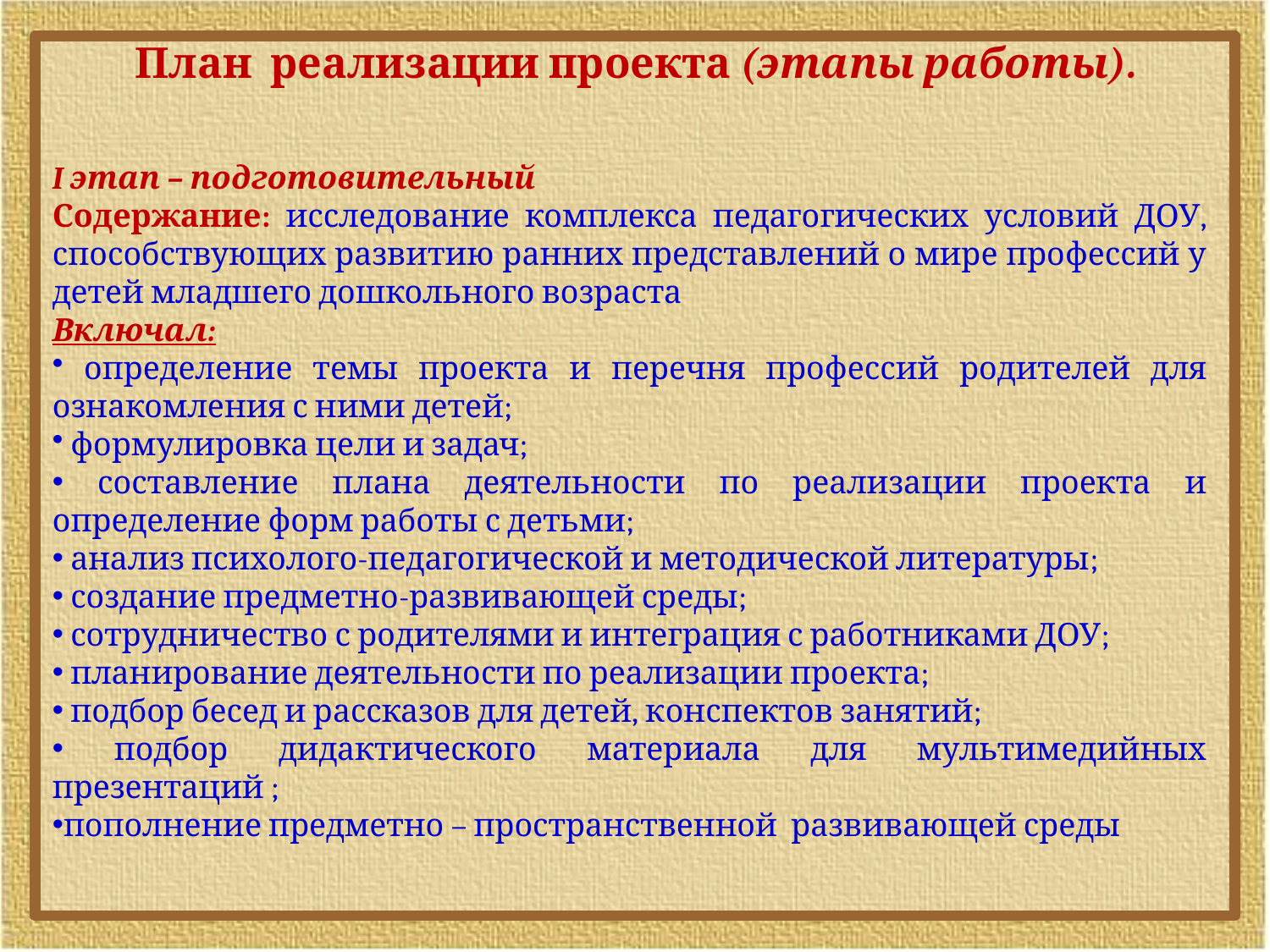

План  реализации проекта (этапы работы).
I этап – подготовительный
Содержание: исследование комплекса педагогических условий ДОУ, способствующих развитию ранних представлений о мире профессий у детей младшего дошкольного возраста
Включал:
 определение темы проекта и перечня профессий родителей для ознакомления с ними детей;
 формулировка цели и задач;
 составление плана деятельности по реализации проекта и определение форм работы с детьми;
 анализ психолого-педагогической и методической литературы;
 создание предметно-развивающей среды;
 сотрудничество с родителями и интеграция с работниками ДОУ;
 планирование деятельности по реализации проекта;
 подбор бесед и рассказов для детей, конспектов занятий;
 подбор дидактического материала для мультимедийных презентаций ;
пополнение предметно – пространственной  развивающей среды